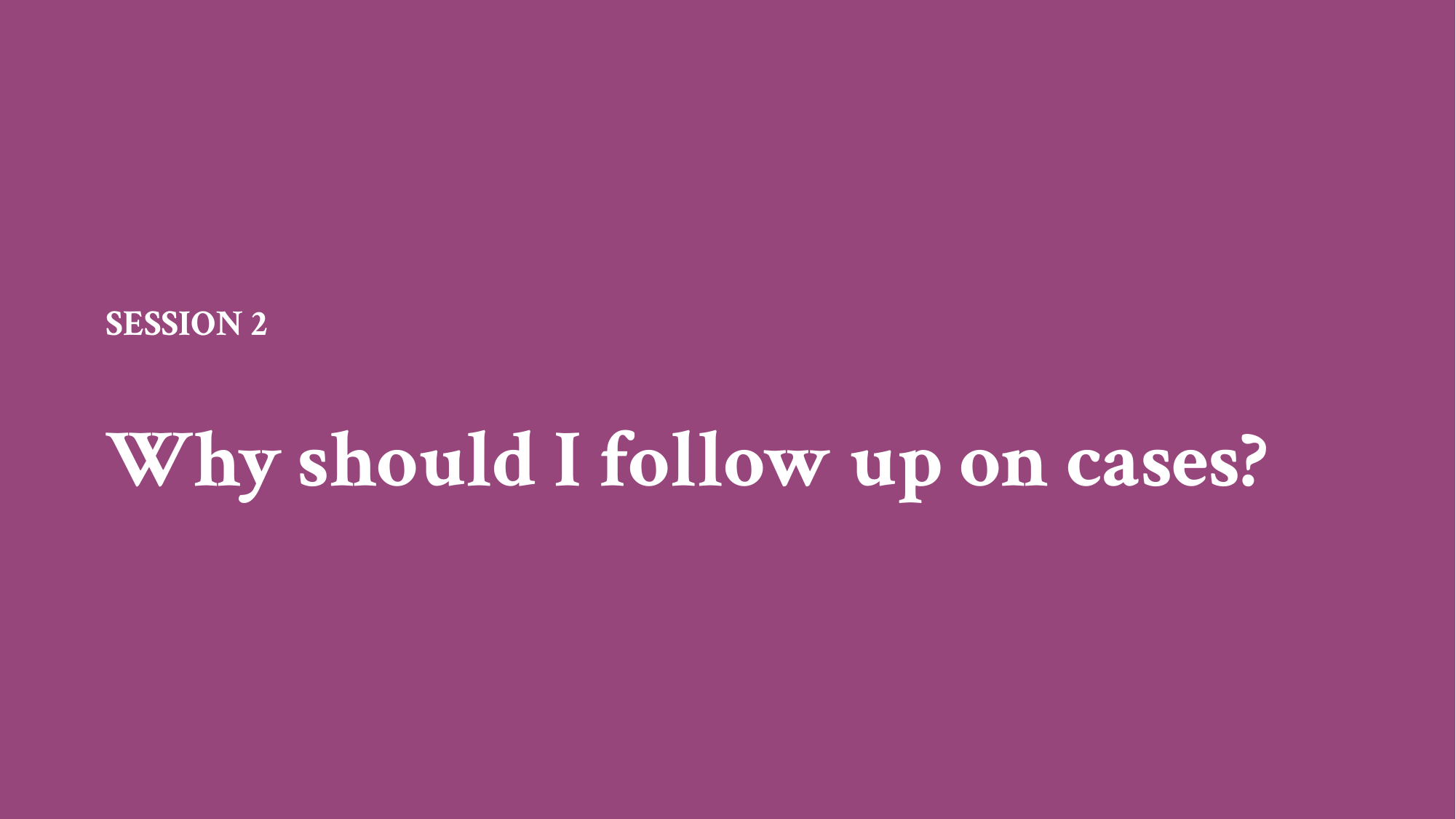

SESSION 2
Why should I follow up on cases?